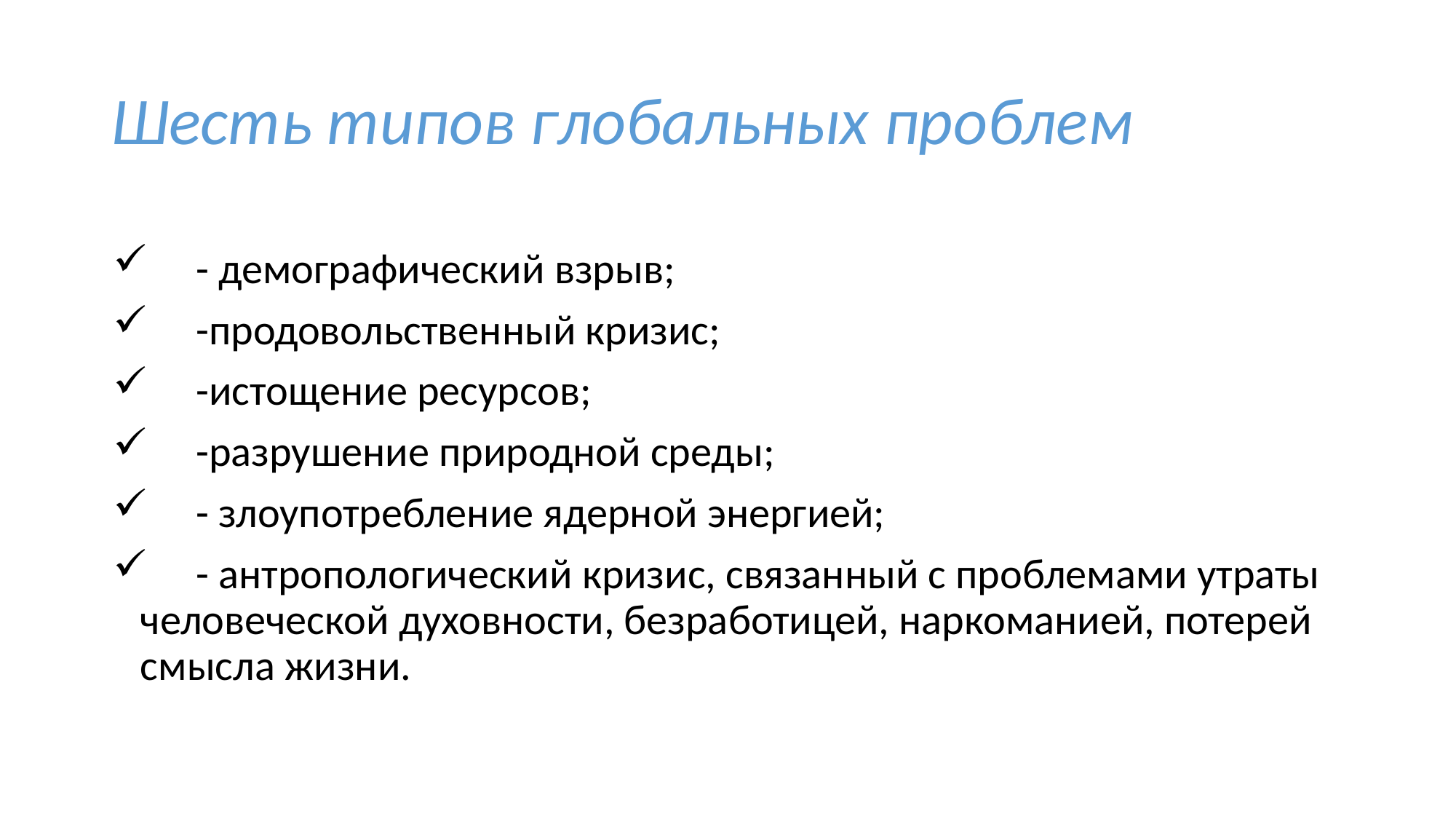

# Шесть типов глобальных проблем

     - демографический взрыв;
     -продовольственный кризис;
     -истощение ресурсов;
     -разрушение природной среды;
     - злоупотребление ядерной энергией;
     - антропологический кризис, связанный с проблемами утраты человеческой духовности, безработицей, наркоманией, потерей смысла жизни.